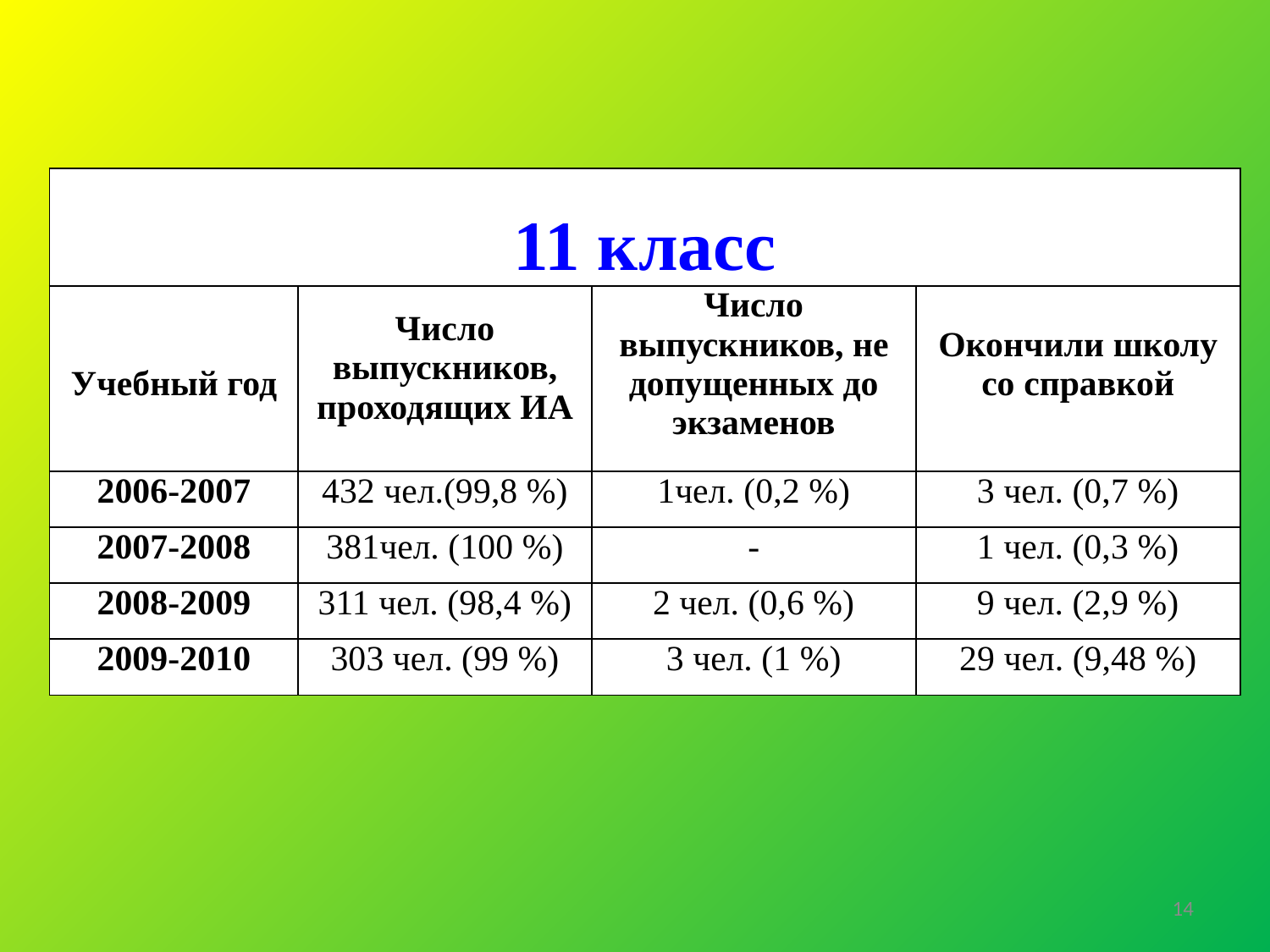

| 11 класс |  |  |  |
| --- | --- | --- | --- |
| Учебный год | Число выпускников, проходящих ИА | Число выпускников, не допущенных до экзаменов | Окончили школу со справкой |
| 2006-2007 | 432 чел.(99,8 %) | 1чел. (0,2 %) | 3 чел. (0,7 %) |
| 2007-2008 | 381чел. (100 %) | - | 1 чел. (0,3 %) |
| 2008-2009 | 311 чел. (98,4 %) | 2 чел. (0,6 %) | 9 чел. (2,9 %) |
| 2009-2010 | 303 чел. (99 %) | 3 чел. (1 %) | 29 чел. (9,48 %) |
14